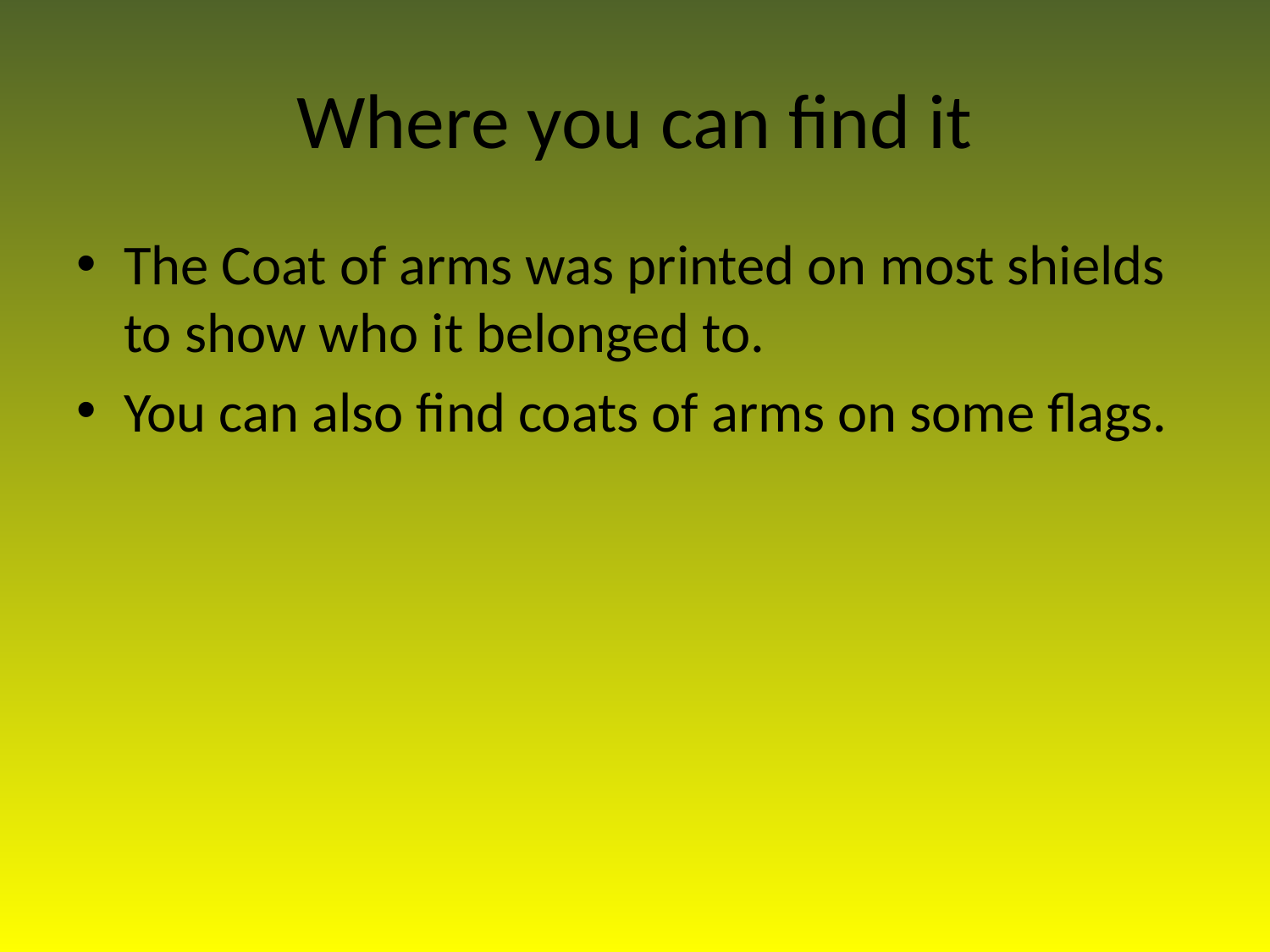

# Where you can find it
The Coat of arms was printed on most shields to show who it belonged to.
You can also find coats of arms on some flags.